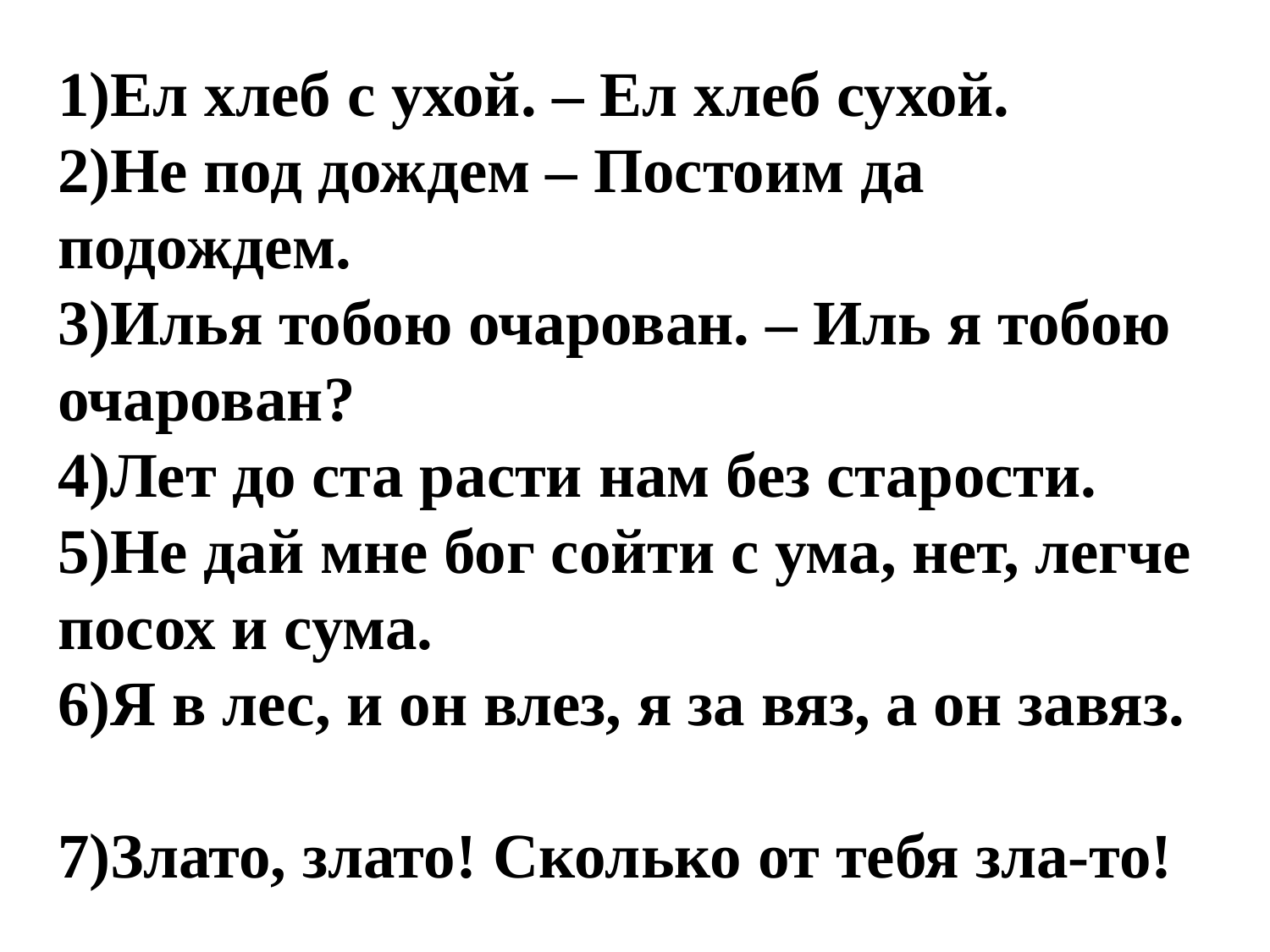

# 1)Ел хлеб с ухой. – Ел хлеб сухой. 2)Не под дождем – Постоим да подождем. 3)Илья тобою очарован. – Иль я тобою очарован? 4)Лет до ста расти нам без старости. 5)Не дай мне бог сойти с ума, нет, легче посох и сума. 6)Я в лес, и он влез, я за вяз, а он завяз. 7)Злато, злато! Сколько от тебя зла-то!